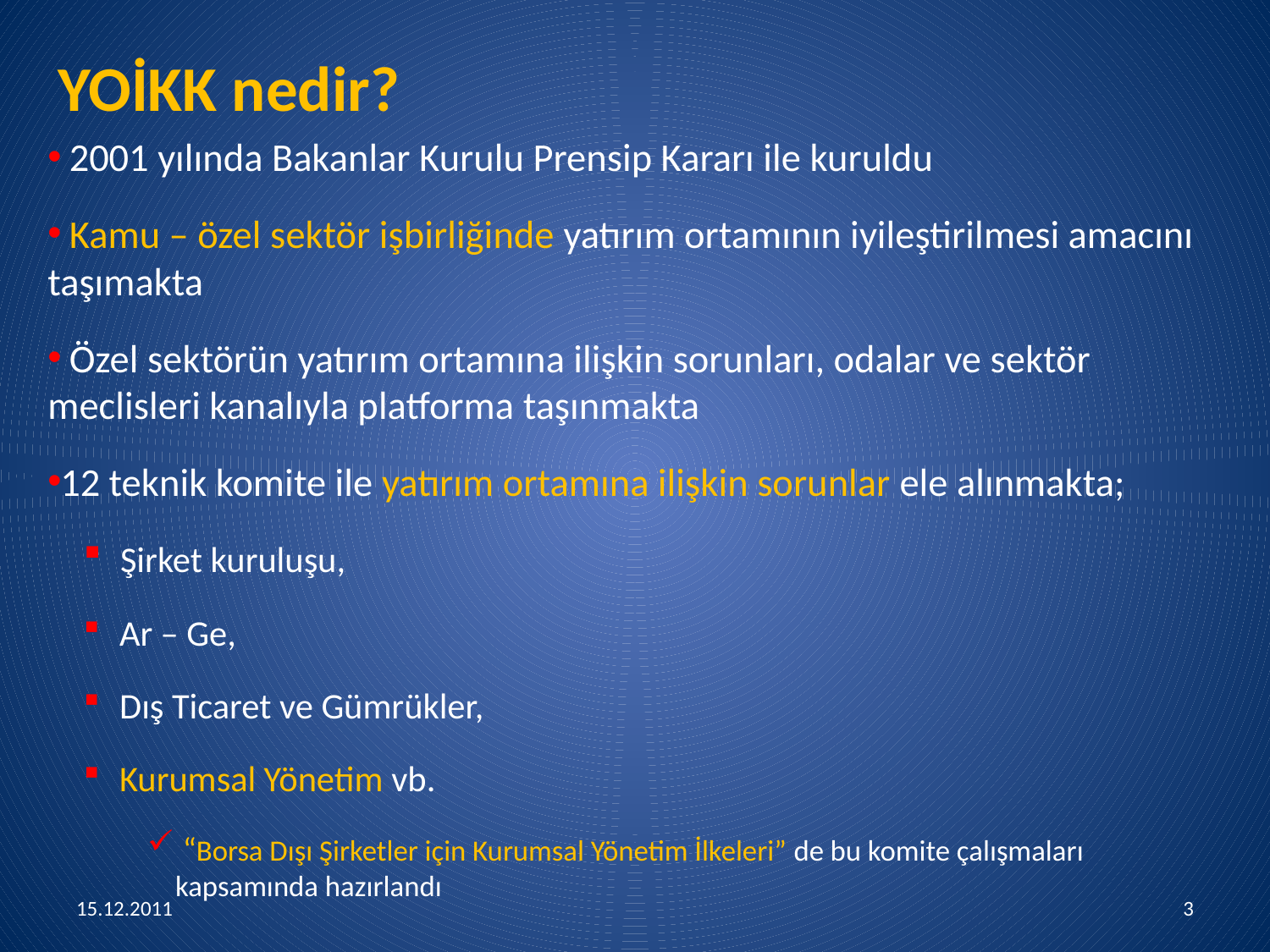

# YOİKK nedir?
 2001 yılında Bakanlar Kurulu Prensip Kararı ile kuruldu
 Kamu – özel sektör işbirliğinde yatırım ortamının iyileştirilmesi amacını taşımakta
 Özel sektörün yatırım ortamına ilişkin sorunları, odalar ve sektör meclisleri kanalıyla platforma taşınmakta
12 teknik komite ile yatırım ortamına ilişkin sorunlar ele alınmakta;
 Şirket kuruluşu,
 Ar – Ge,
 Dış Ticaret ve Gümrükler,
 Kurumsal Yönetim vb.
 “Borsa Dışı Şirketler için Kurumsal Yönetim İlkeleri” de bu komite çalışmaları kapsamında hazırlandı

15.12.2011
3